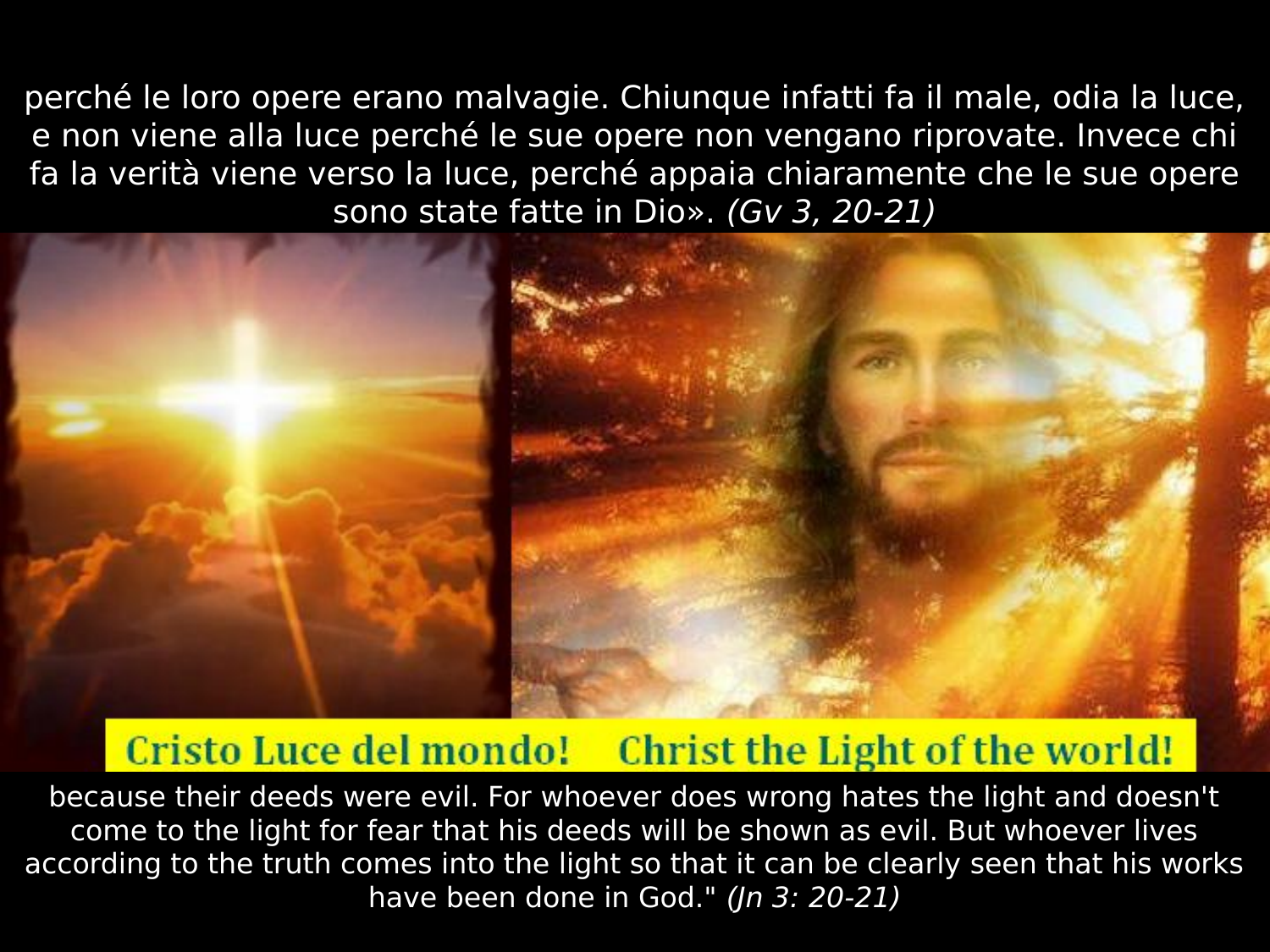

# perché le loro opere erano malvagie. Chiunque infatti fa il male, odia la luce, e non viene alla luce perché le sue opere non vengano riprovate. Invece chi fa la verità viene verso la luce, perché appaia chiaramente che le sue opere sono state fatte in Dio». (Gv 3, 20-21)
because their deeds were evil. For whoever does wrong hates the light and doesn't come to the light for fear that his deeds will be shown as evil. But whoever lives according to the truth comes into the light so that it can be clearly seen that his works have been done in God." (Jn 3: 20-21)